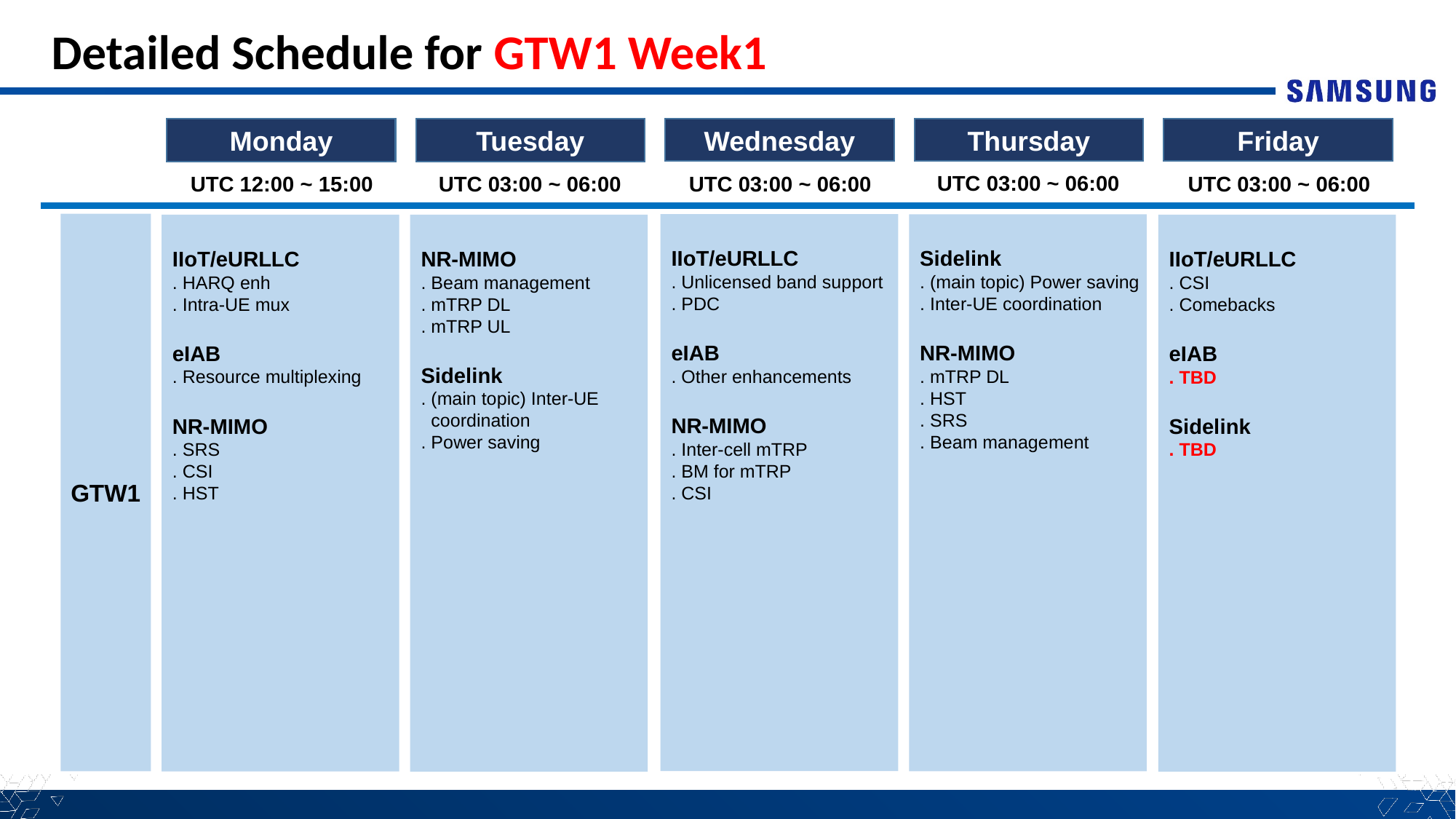

# Detailed Schedule for GTW1 Week1
Friday
Thursday
Wednesday
Tuesday
Monday
UTC 03:00 ~ 06:00
UTC 03:00 ~ 06:00
UTC 03:00 ~ 06:00
UTC 03:00 ~ 06:00
UTC 12:00 ~ 15:00
GTW1

IIoT/eURLLC
. Unlicensed band support
. PDC

eIAB
. Other enhancements

NR-MIMO
. Inter-cell mTRP
. BM for mTRP
. CSI

Sidelink
. (main topic) Power saving
. Inter-UE coordination

NR-MIMO
. mTRP DL
. HST
. SRS
. Beam management

IIoT/eURLLC
. HARQ enh
. Intra-UE mux

eIAB
. Resource multiplexing

NR-MIMO
. SRS
. CSI
. HST

NR-MIMO
. Beam management
. mTRP DL
. mTRP UL

Sidelink
. (main topic) Inter-UE
  coordination
. Power saving

IIoT/eURLLC
. CSI
. Comebacks

eIAB
. TBD

Sidelink
. TBD